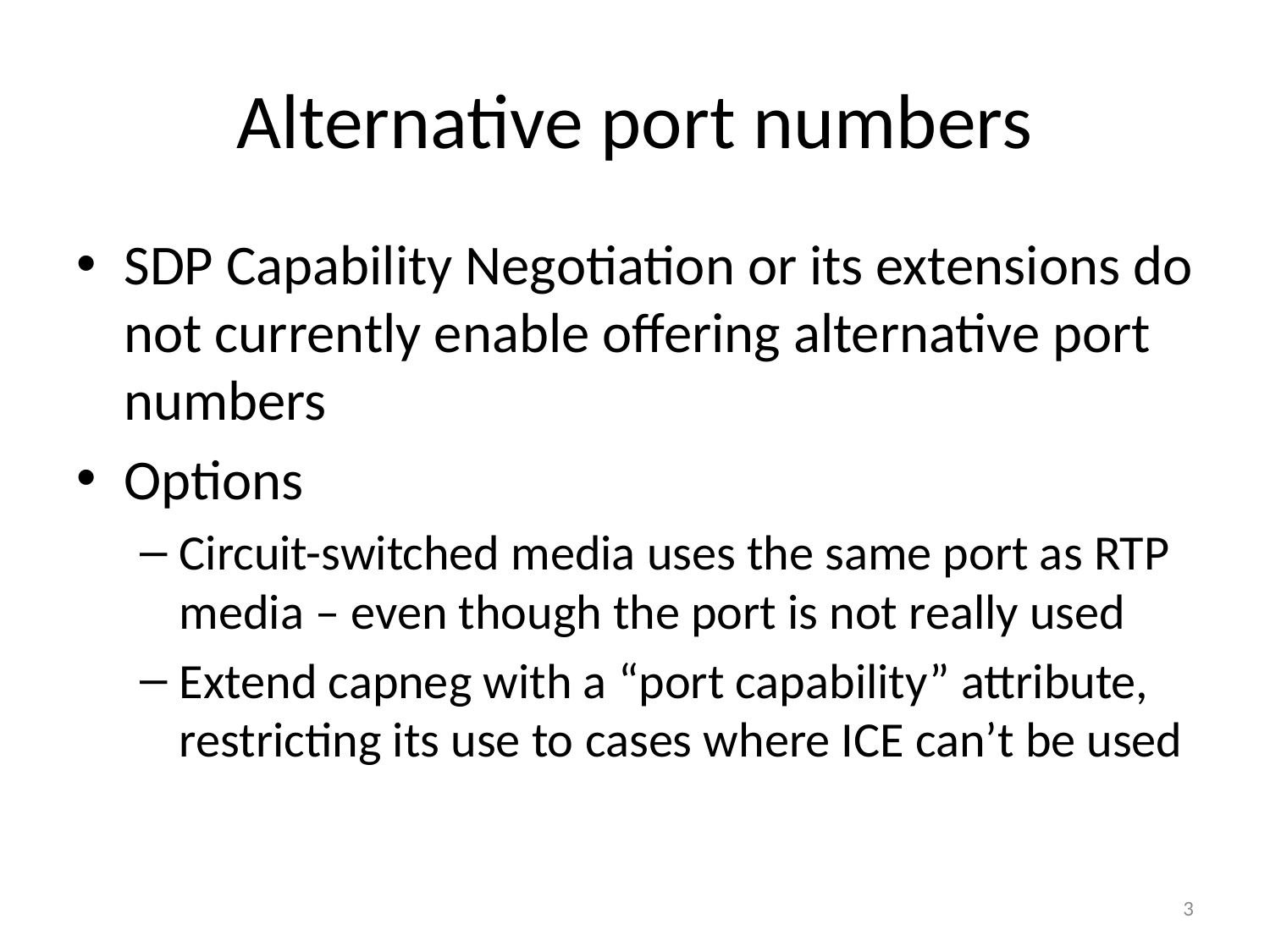

# Alternative port numbers
SDP Capability Negotiation or its extensions do not currently enable offering alternative port numbers
Options
Circuit-switched media uses the same port as RTP media – even though the port is not really used
Extend capneg with a “port capability” attribute, restricting its use to cases where ICE can’t be used
3